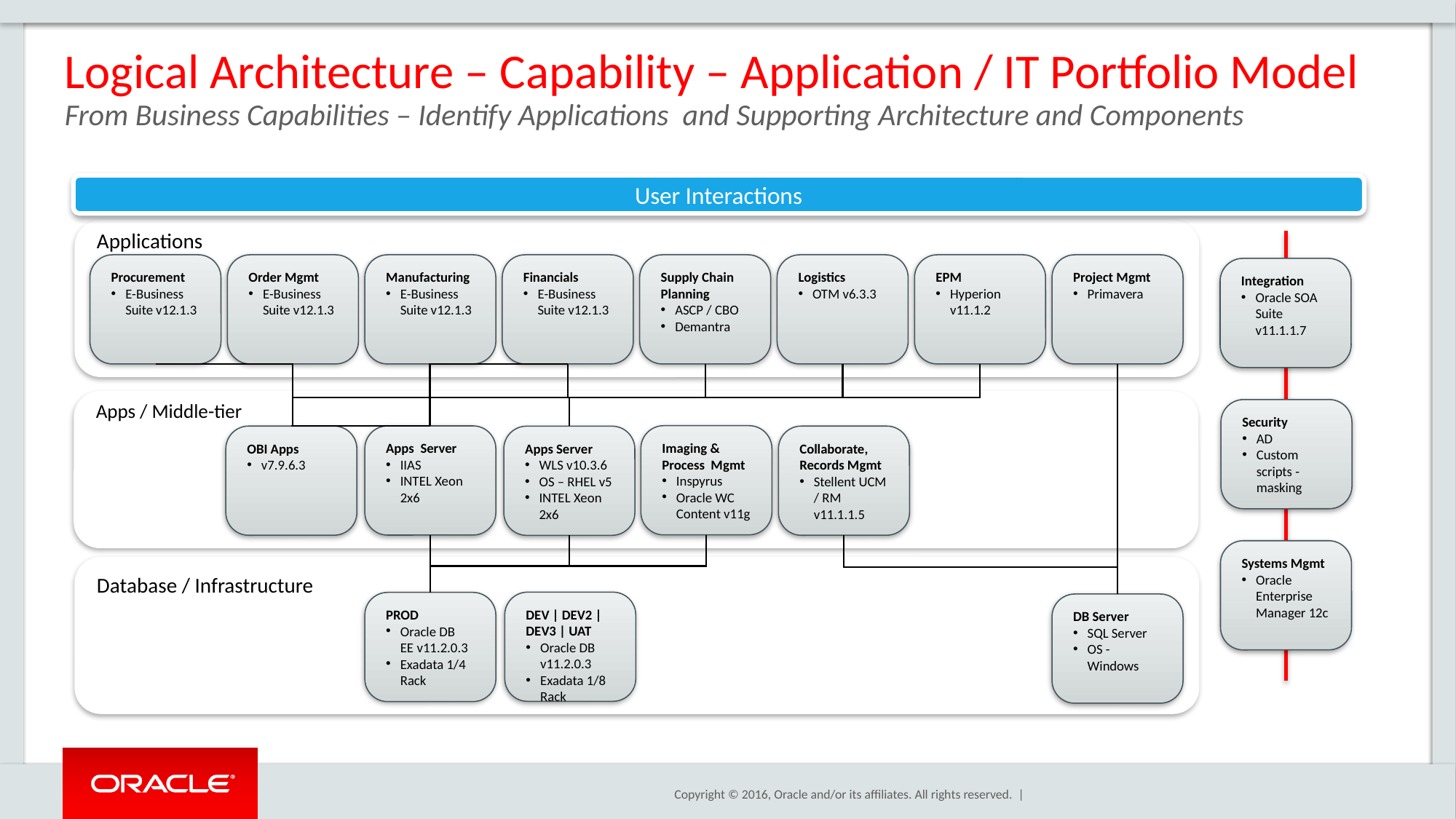

# Logical Architecture – Capability – Application / IT Portfolio Model
From Business Capabilities – Identify Applications  and Supporting Architecture and Components
User Interactions
Applications
Procurement
E-Business Suite v12.1.3
Order Mgmt
E-Business Suite v12.1.3
Manufacturing
E-Business Suite v12.1.3
Financials
E-Business Suite v12.1.3
Supply Chain Planning
ASCP / CBO
Demantra
Logistics
OTM v6.3.3
EPM
Hyperion v11.1.2
Project Mgmt
Primavera
Integration
Oracle SOA Suite v11.1.1.7
Apps / Middle-tier
Security
AD
Custom scripts - masking
Imaging & Process  Mgmt
Inspyrus
Oracle WC Content v11g

Apps  Server
IIAS
INTEL Xeon 2x6

OBI Apps
v7.9.6.3
Collaborate, Records Mgmt
Stellent UCM / RM v11.1.1.5
Apps Server
WLS v10.3.6
OS – RHEL v5
INTEL Xeon 2x6

Systems Mgmt
Oracle Enterprise Manager 12c
Database / Infrastructure
DEV | DEV2 | DEV3 | UAT
Oracle DB v11.2.0.3
Exadata 1/8  Rack
PROD
Oracle DB  EE v11.2.0.3
Exadata 1/4 Rack
DB Server
SQL Server
OS - Windows